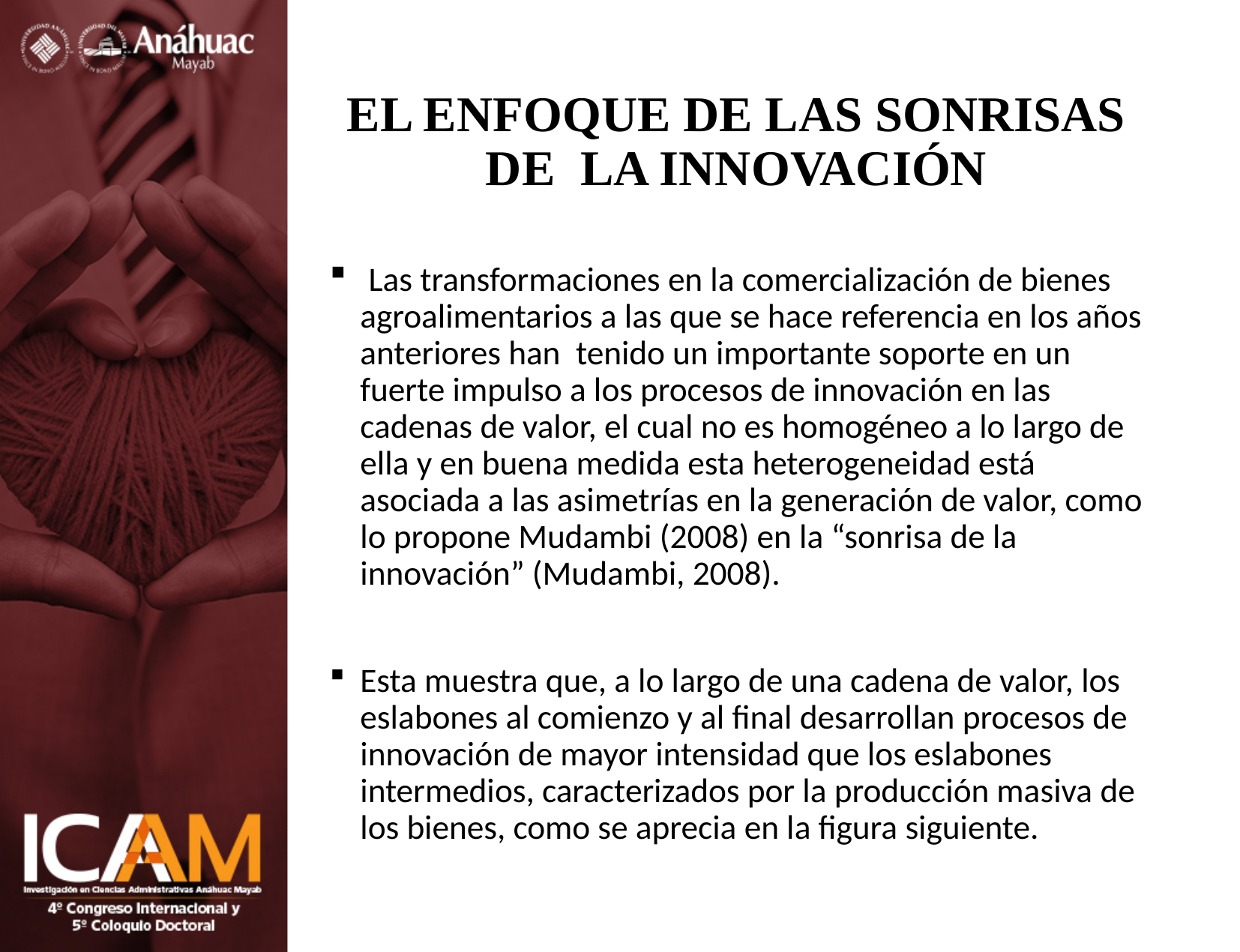

# EL ENFOQUE DE LAS SONRISAS DE  LA INNOVACIÓN
 Las transformaciones en la comercialización de bienes agroalimentarios a las que se hace referencia en los años anteriores han  tenido un importante soporte en un fuerte impulso a los procesos de innovación en las cadenas de valor, el cual no es homogéneo a lo largo de ella y en buena medida esta heterogeneidad está asociada a las asimetrías en la generación de valor, como lo propone Mudambi (2008) en la “sonrisa de la innovación” (Mudambi, 2008).

Esta muestra que, a lo largo de una cadena de valor, los eslabones al comienzo y al final desarrollan procesos de innovación de mayor intensidad que los eslabones intermedios, caracterizados por la producción masiva de los bienes, como se aprecia en la figura siguiente.